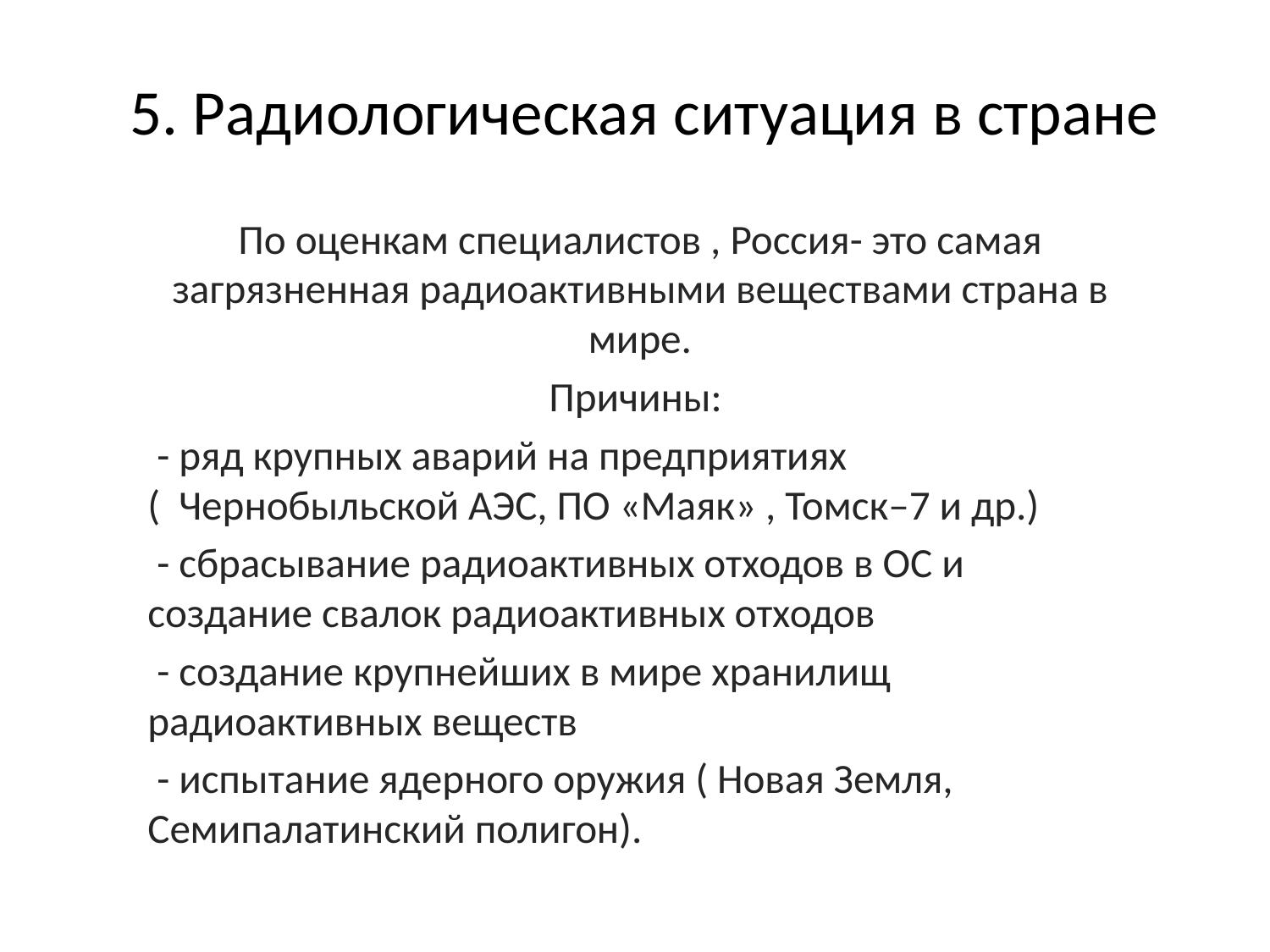

# 5. Радиологическая ситуация в стране
По оценкам специалистов , Россия- это самая загрязненная радиоактивными веществами страна в мире.
Причины:
 - ряд крупных аварий на предприятиях                       (  Чернобыльской АЭС, ПО «Маяк» , Томск–7 и др.)
 - сбрасывание радиоактивных отходов в ОС и  создание свалок радиоактивных отходов
 - создание крупнейших в мире хранилищ радиоактивных веществ
 - испытание ядерного оружия ( Новая Земля, Семипалатинский полигон).